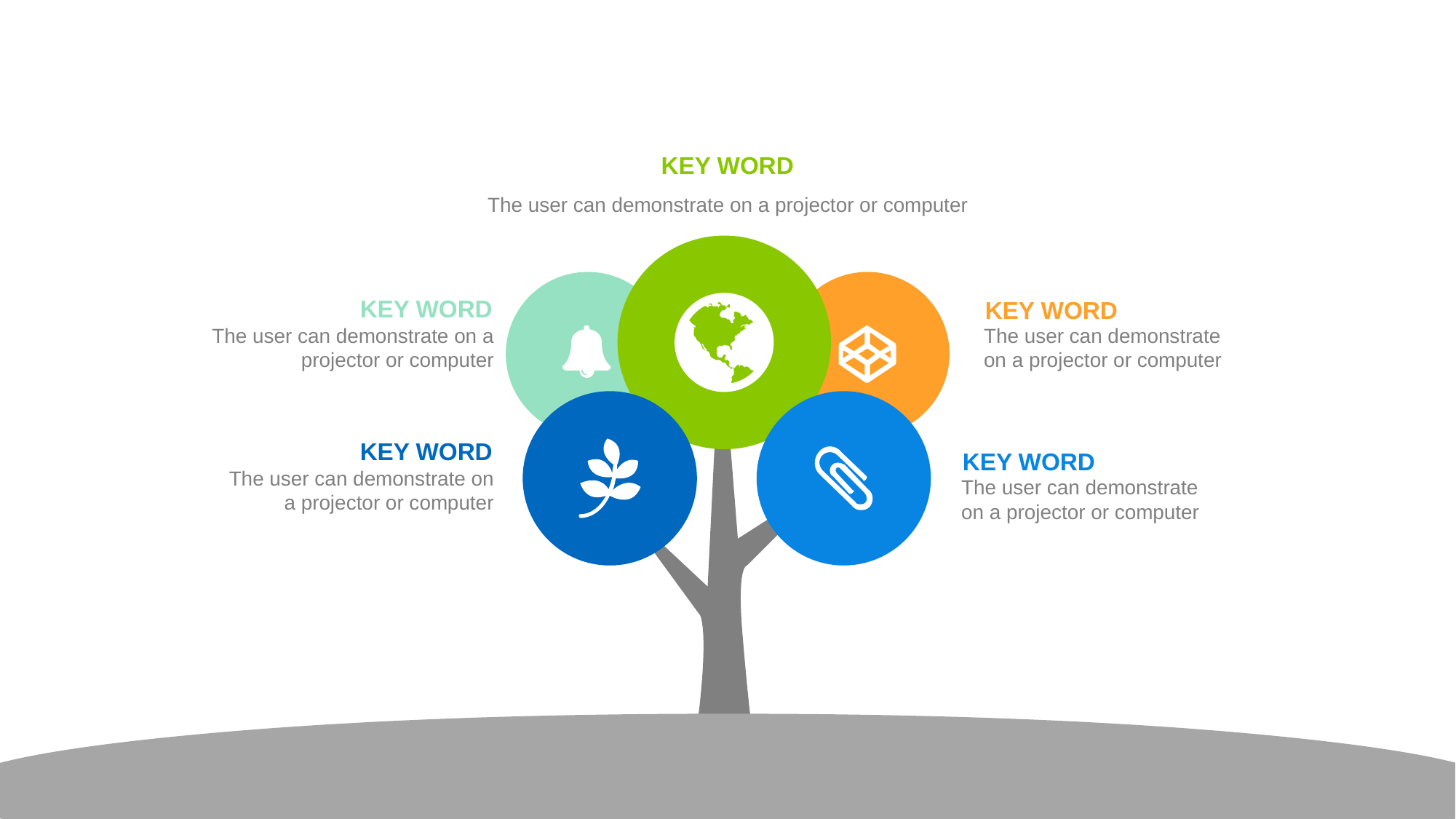

KEY WORD
The user can demonstrate on a projector or computer

KEY WORD
The user can demonstrate on a projector or computer
KEY WORD
The user can demonstrate on a projector or computer

KEY WORD
The user can demonstrate on a projector or computer

KEY WORD
The user can demonstrate on a projector or computer